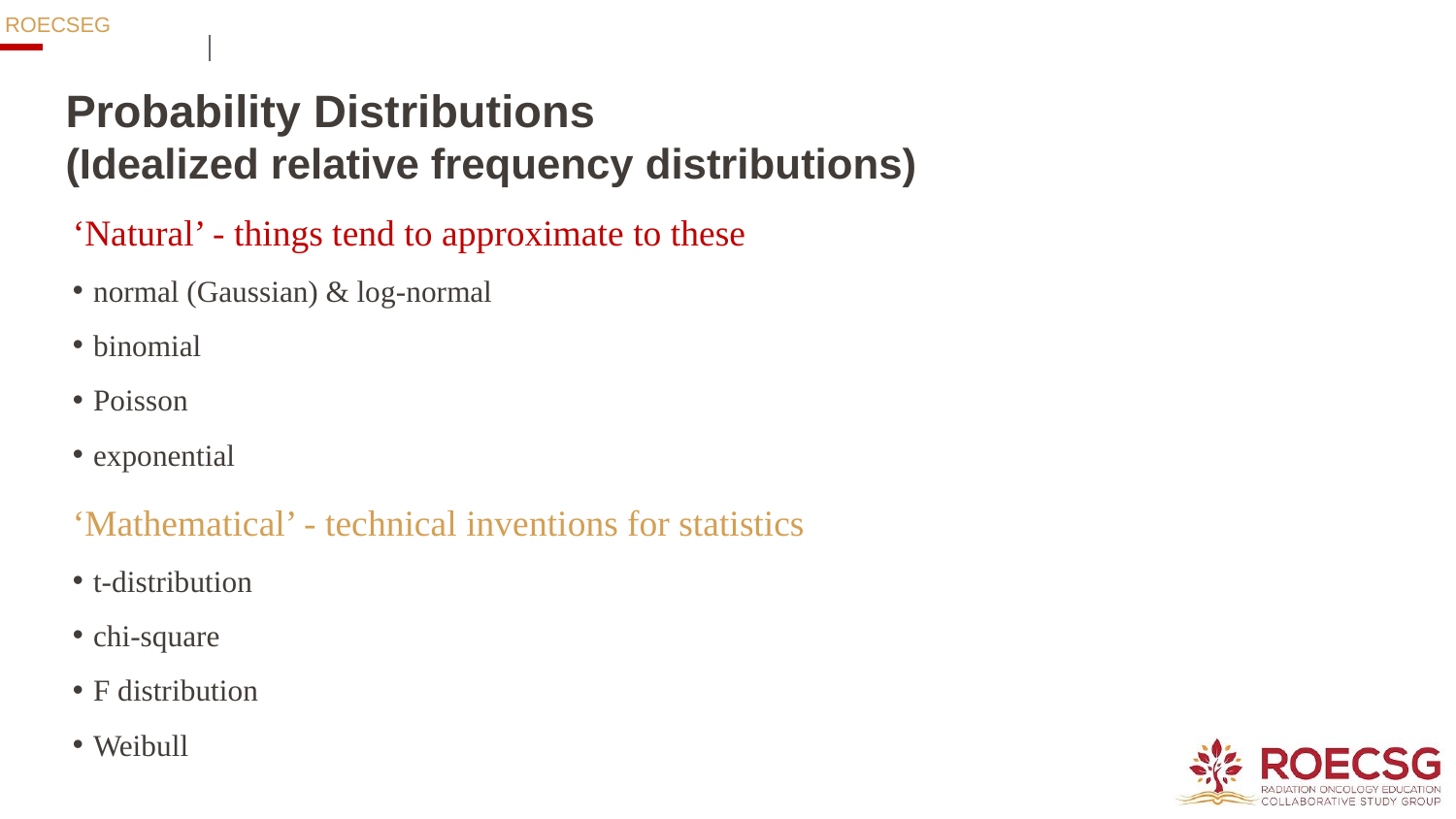

# Probability Distributions (Idealized relative frequency distributions)
‘Natural’ - things tend to approximate to these
normal (Gaussian) & log-normal
binomial
Poisson
exponential
‘Mathematical’ - technical inventions for statistics
t-distribution
chi-square
F distribution
Weibull